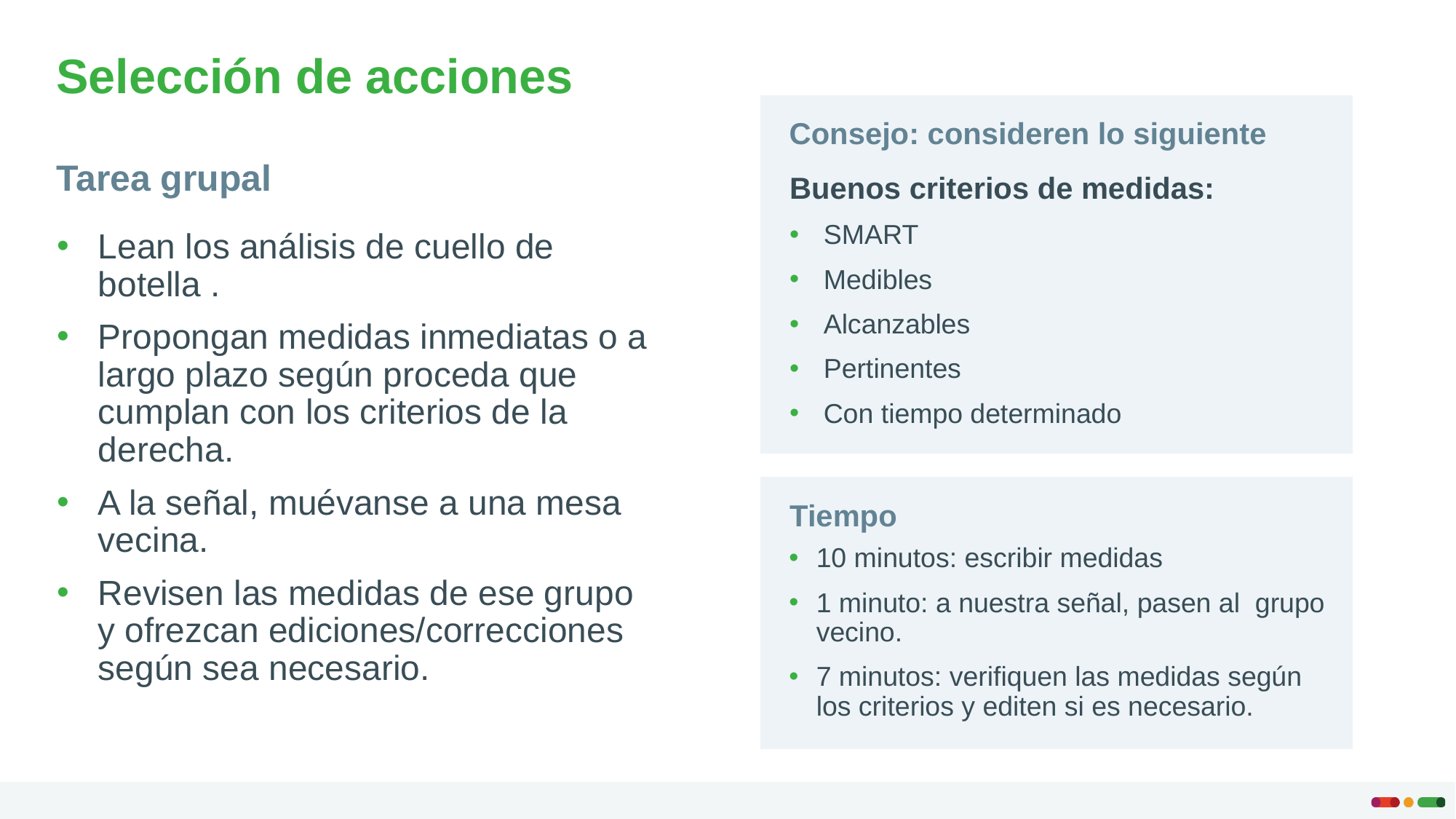

Selección de acciones
Consejo: consideren lo siguiente

Tarea grupal
Buenos criterios de medidas:
SMART
Medibles
Alcanzables
Pertinentes
Con tiempo determinado

Lean los análisis de cuello de botella .
Propongan medidas inmediatas o a largo plazo según proceda que cumplan con los criterios de la derecha.
A la señal, muévanse a una mesa vecina.
Revisen las medidas de ese grupo y ofrezcan ediciones/correcciones según sea necesario.

Tiempo
10 minutos: escribir medidas
1 minuto: a nuestra señal, pasen al  grupo vecino.
7 minutos: verifiquen las medidas según los criterios y editen si es necesario.